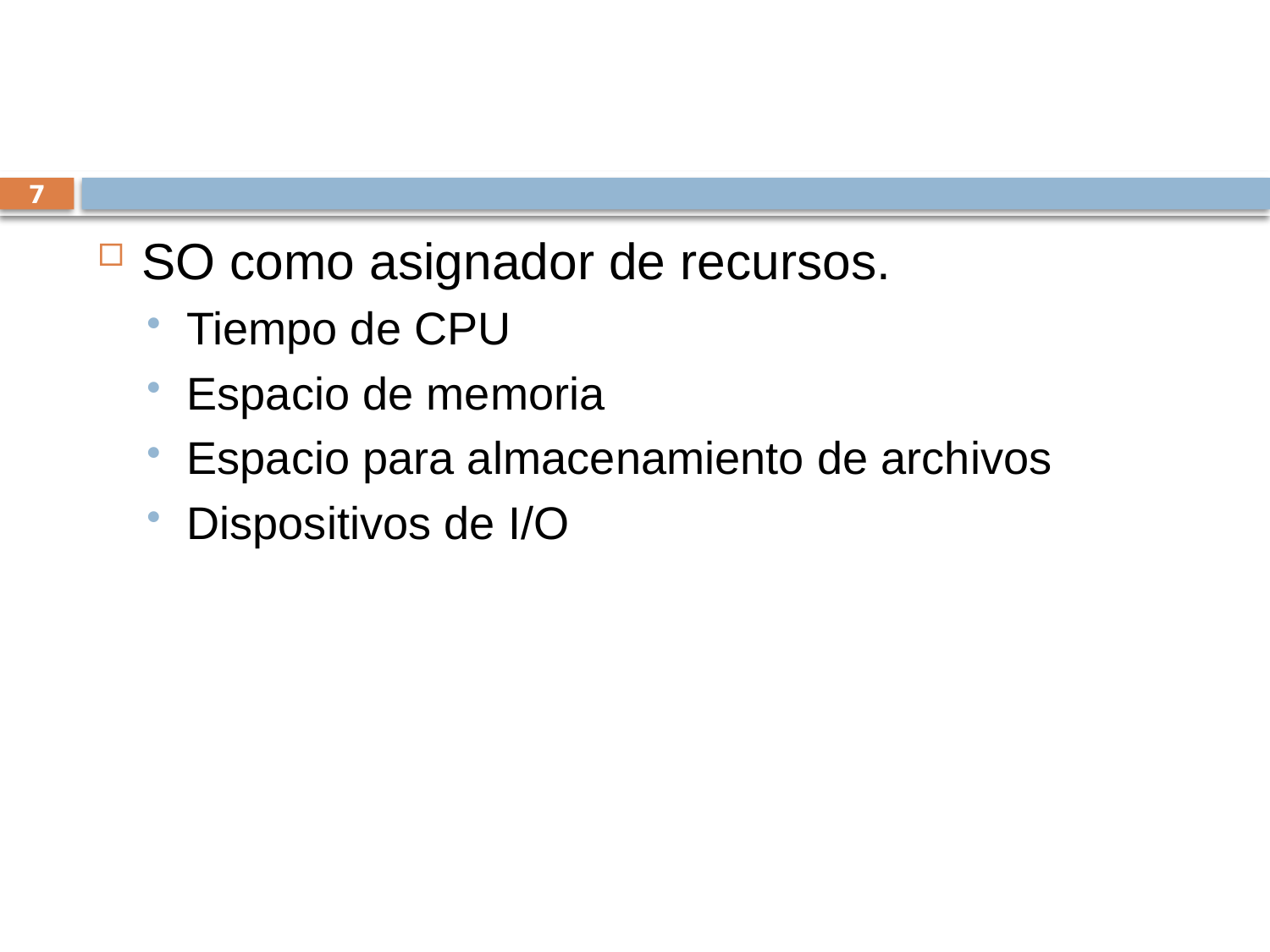

#
7
SO como asignador de recursos.
Tiempo de CPU
Espacio de memoria
Espacio para almacenamiento de archivos
Dispositivos de I/O